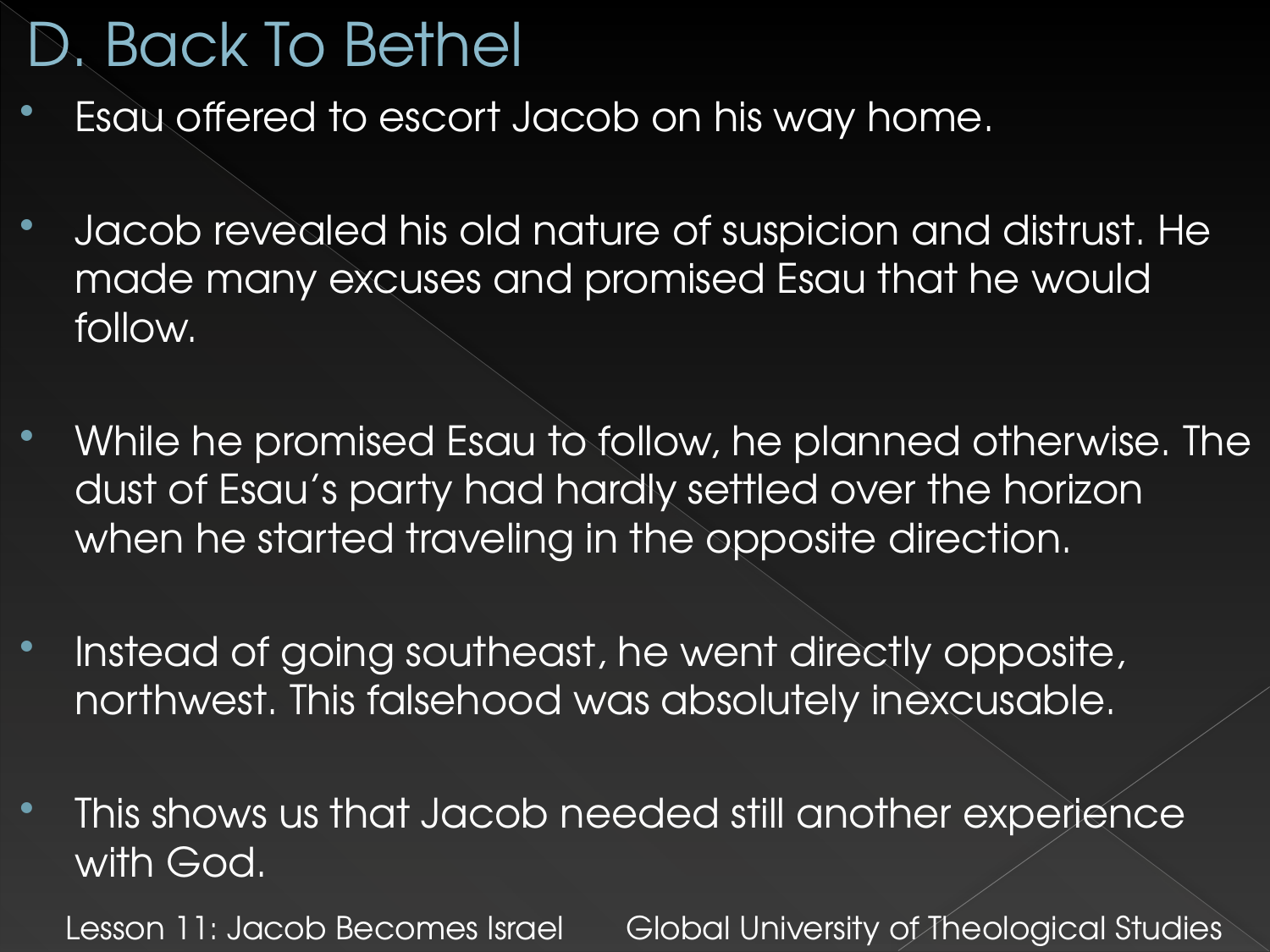

# D. Back To Bethel
Esau offered to escort Jacob on his way home.

Jacob revealed his old nature of suspicion and distrust. He made many excuses and promised Esau that he would follow.

While he promised Esau to follow, he planned otherwise. The dust of Esau’s party had hardly settled over the horizon when he started traveling in the opposite direction.

Instead of going southeast, he went directly opposite, northwest. This falsehood was absolutely inexcusable.

This shows us that Jacob needed still another experience with God.
Lesson 11: Jacob Becomes Israel       Global University of Theological Studies